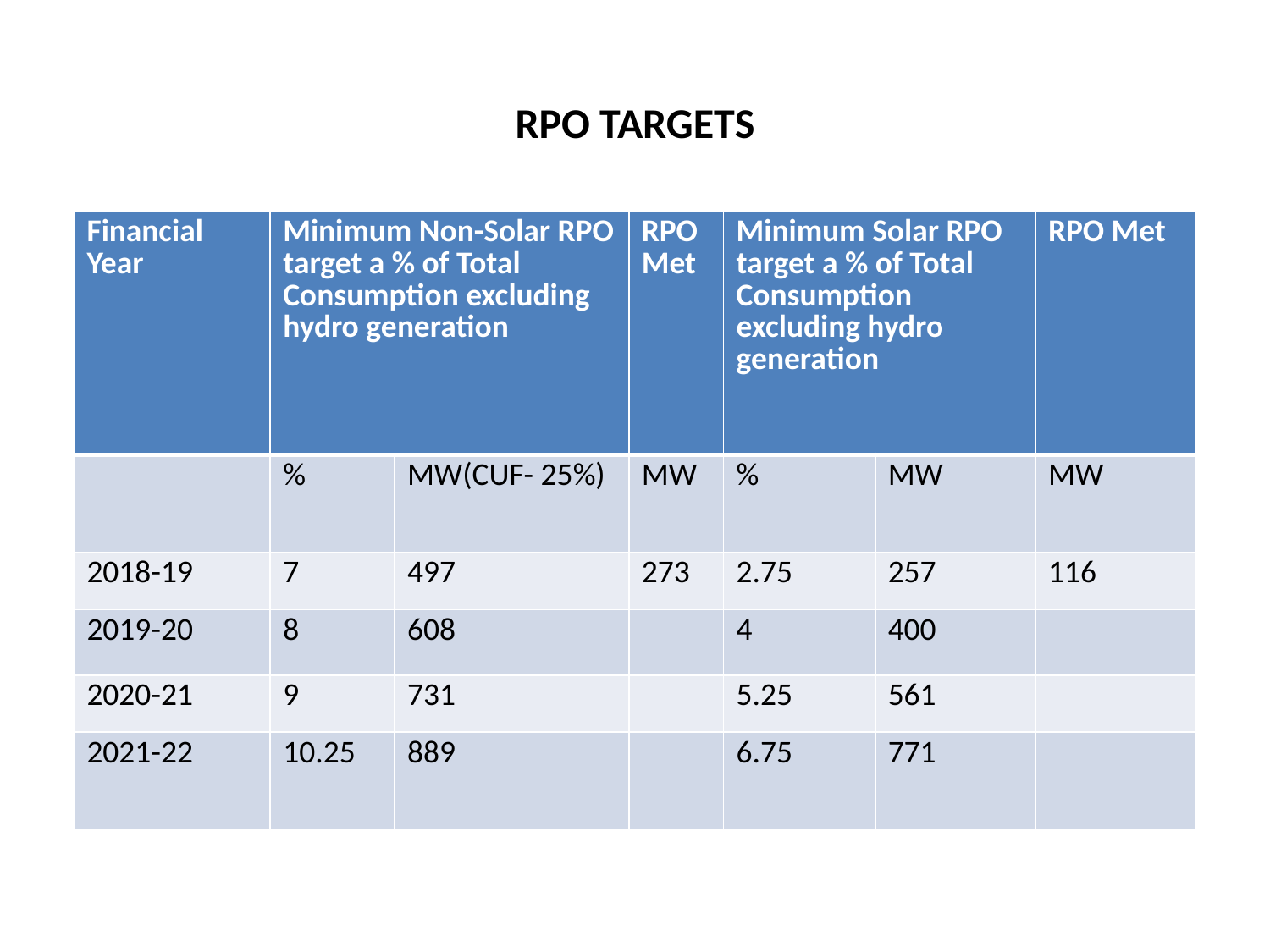

RPO TARGETS
| Financial Year | Minimum Non-Solar RPO target a % of Total Consumption excluding hydro generation |  | RPO Met | Minimum Solar RPO target a % of Total Consumption excluding hydro generation |  | RPO Met |
| --- | --- | --- | --- | --- | --- | --- |
|  | % | MW(CUF- 25%) | MW | % | MW | MW |
| 2018-19 | 7 | 497 | 273 | 2.75 | 257 | 116 |
| 2019-20 | 8 | 608 |  | 4 | 400 |  |
| 2020-21 | 9 | 731 |  | 5.25 | 561 |  |
| 2021-22 | 10.25 | 889 |  | 6.75 | 771 |  |